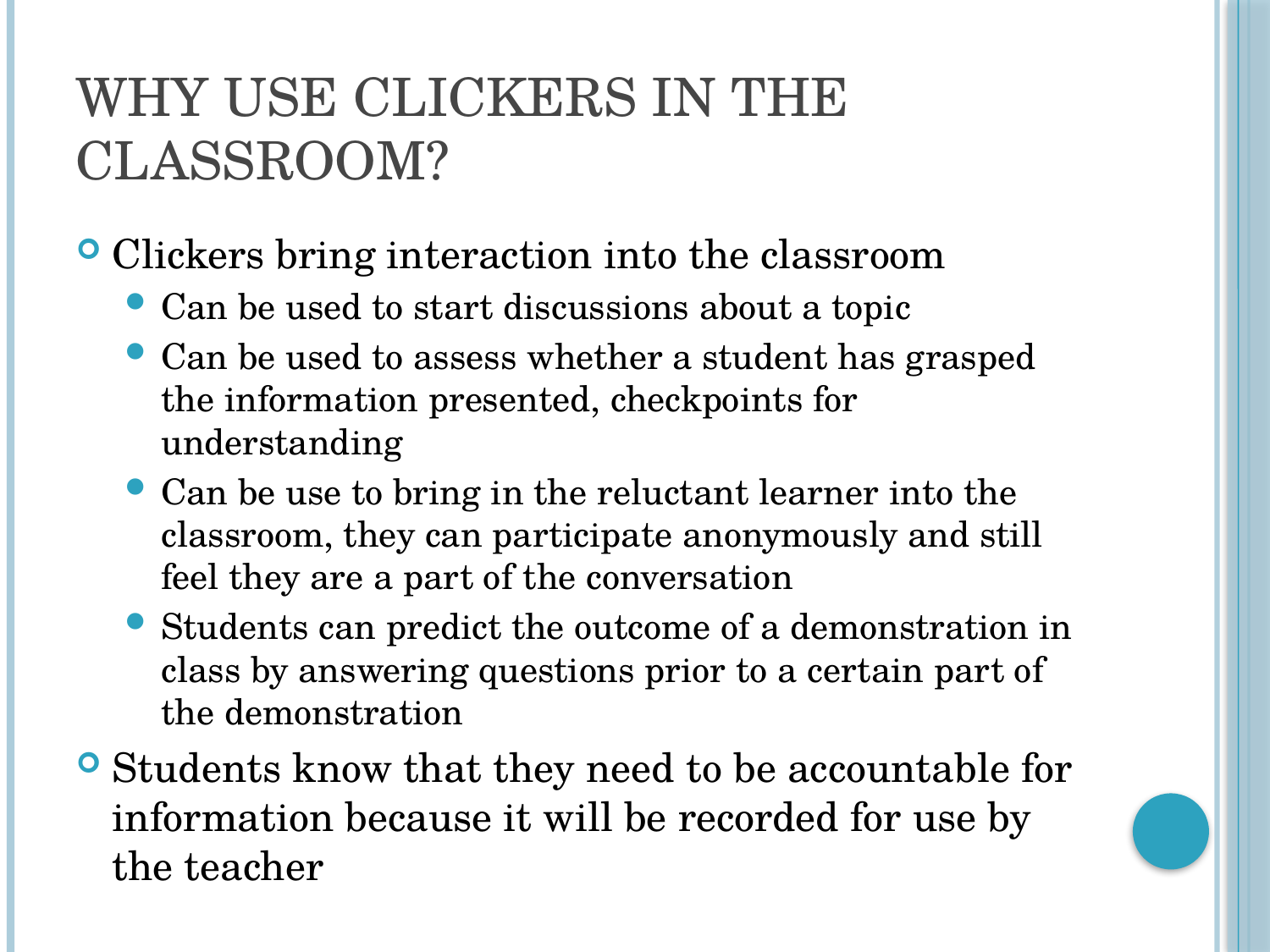

# Why use Clickers in the Classroom?
Clickers bring interaction into the classroom
Can be used to start discussions about a topic
Can be used to assess whether a student has grasped the information presented, checkpoints for understanding
Can be use to bring in the reluctant learner into the classroom, they can participate anonymously and still feel they are a part of the conversation
Students can predict the outcome of a demonstration in class by answering questions prior to a certain part of the demonstration
Students know that they need to be accountable for information because it will be recorded for use by the teacher